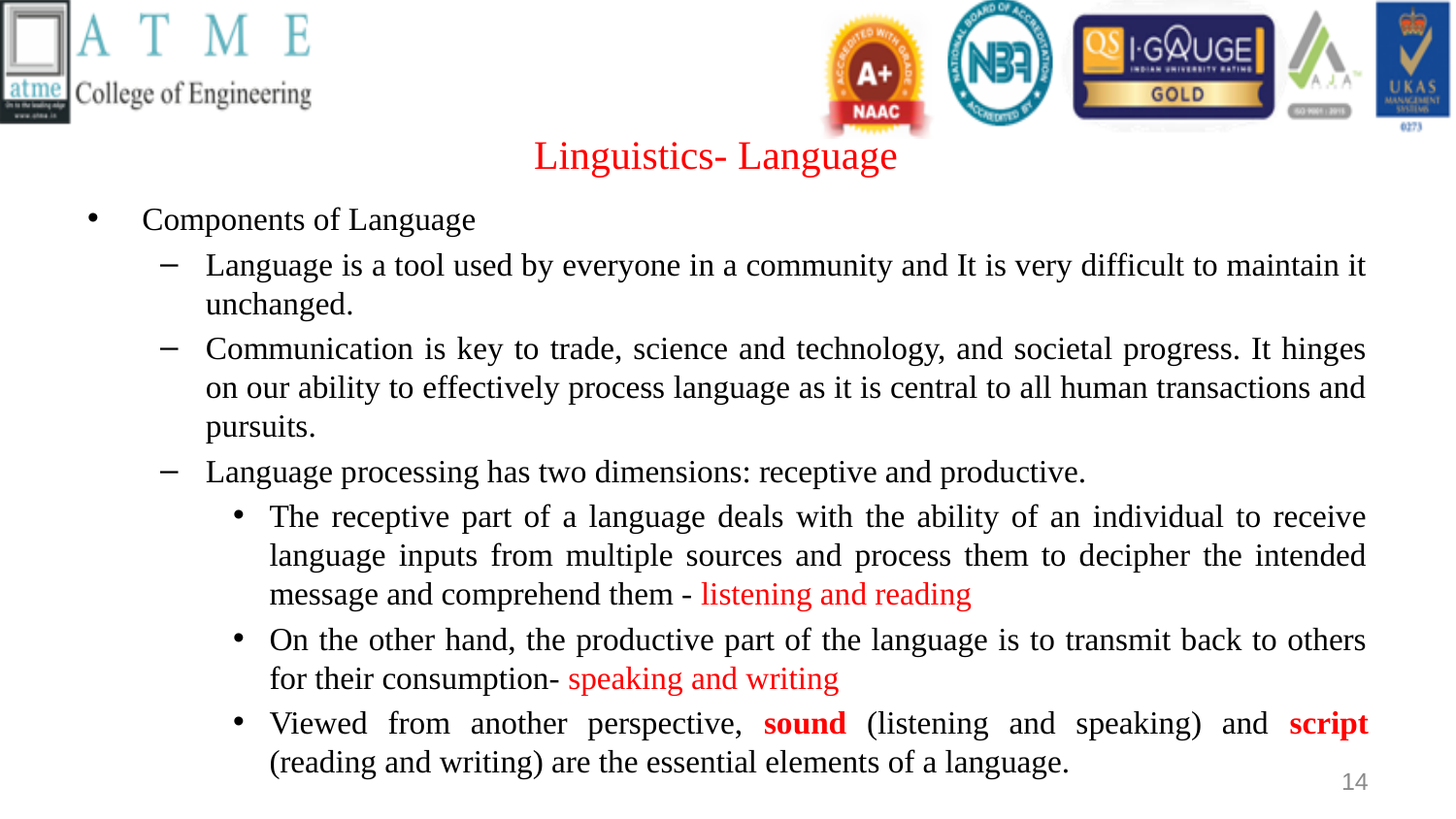

# Linguistics- Language
Components of Language
Language is a tool used by everyone in a community and It is very difficult to maintain it unchanged.
Communication is key to trade, science and technology, and societal progress. It hinges on our ability to effectively process language as it is central to all human transactions and pursuits.
Language processing has two dimensions: receptive and productive.
The receptive part of a language deals with the ability of an individual to receive language inputs from multiple sources and process them to decipher the intended message and comprehend them - listening and reading
On the other hand, the productive part of the language is to transmit back to others for their consumption- speaking and writing
Viewed from another perspective, sound (listening and speaking) and script (reading and writing) are the essential elements of a language.
14